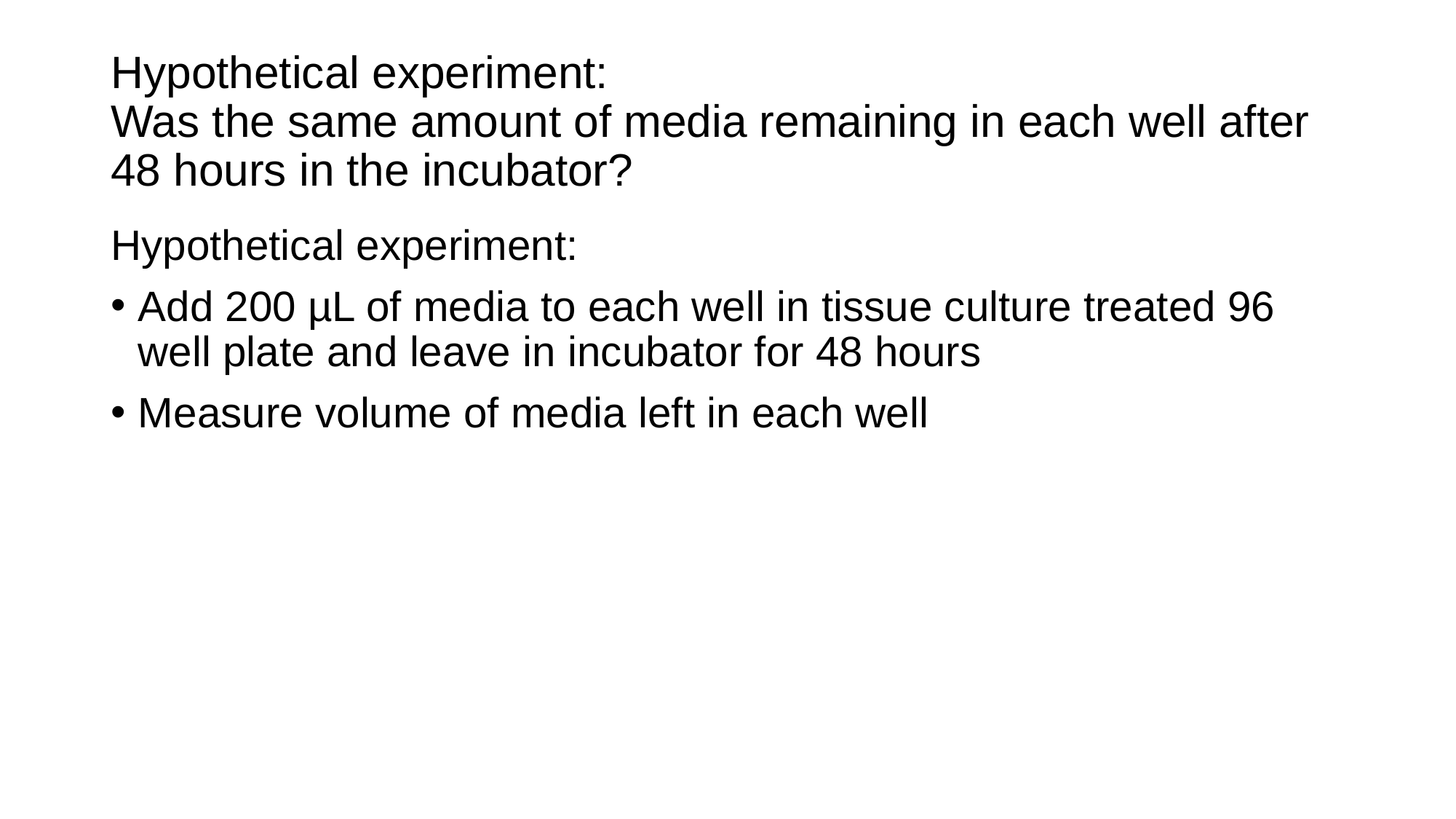

# Hypothetical experiment: Was the same amount of media remaining in each well after 48 hours in the incubator?
Hypothetical experiment:
Add 200 µL of media to each well in tissue culture treated 96 well plate and leave in incubator for 48 hours
Measure volume of media left in each well